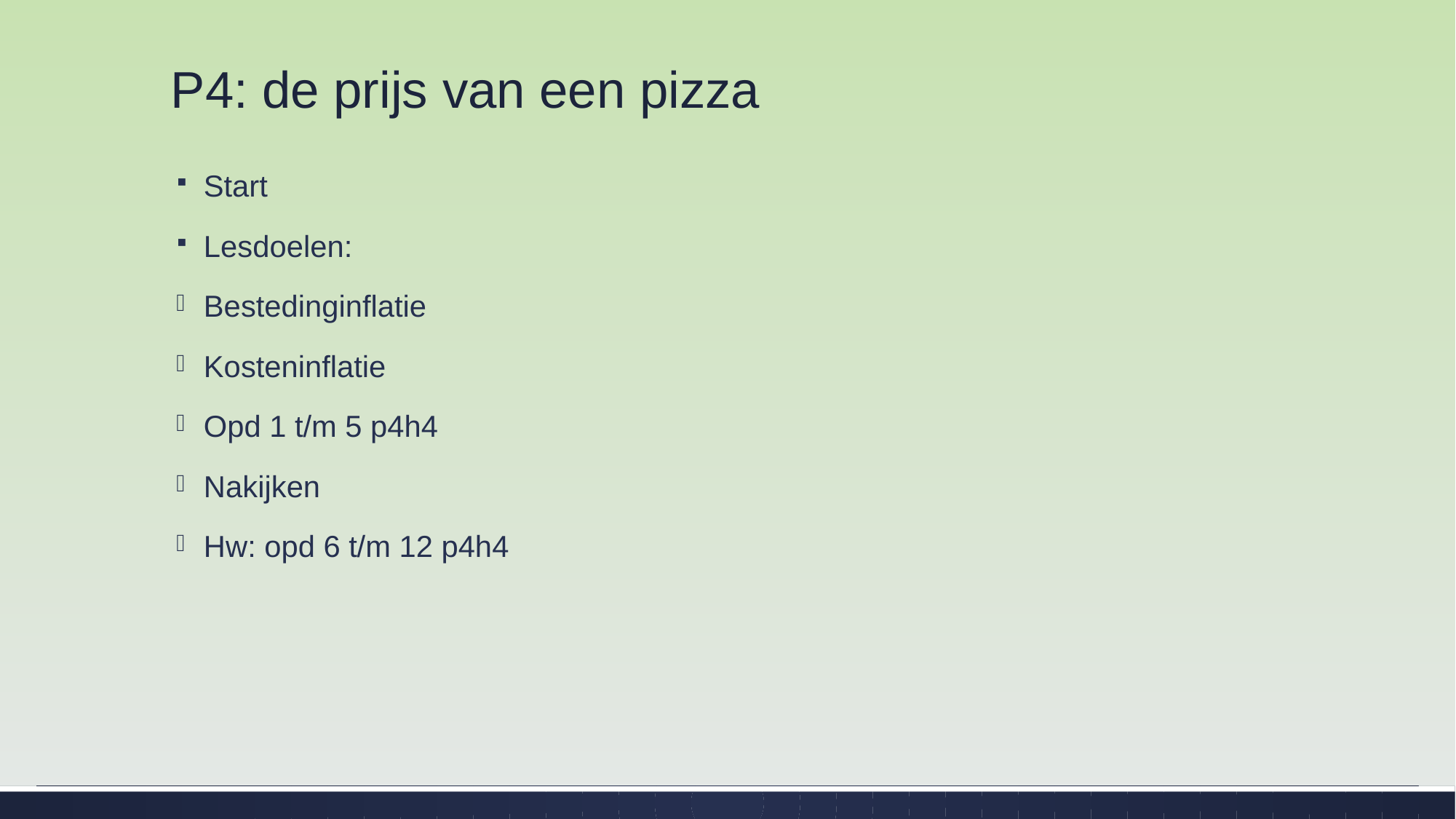

# P4: de prijs van een pizza
Start
Lesdoelen:
Bestedinginflatie
Kosteninflatie
Opd 1 t/m 5 p4h4
Nakijken
Hw: opd 6 t/m 12 p4h4